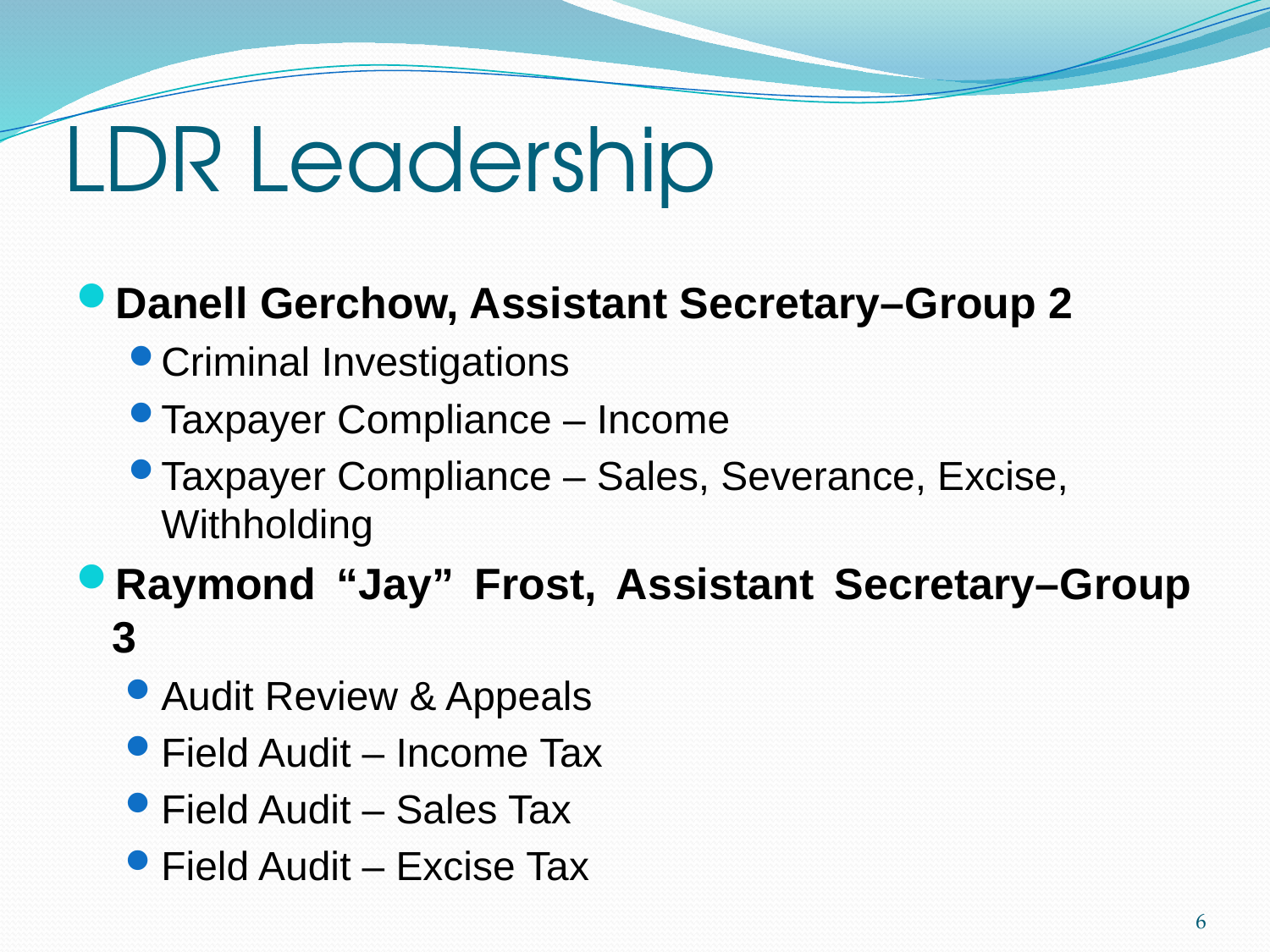

# LDR Leadership
Danell Gerchow, Assistant Secretary–Group 2
Criminal Investigations
Taxpayer Compliance – Income
Taxpayer Compliance – Sales, Severance, Excise, Withholding
Raymond “Jay” Frost, Assistant Secretary–Group 3
Audit Review & Appeals
Field Audit – Income Tax
Field Audit – Sales Tax
Field Audit – Excise Tax

6